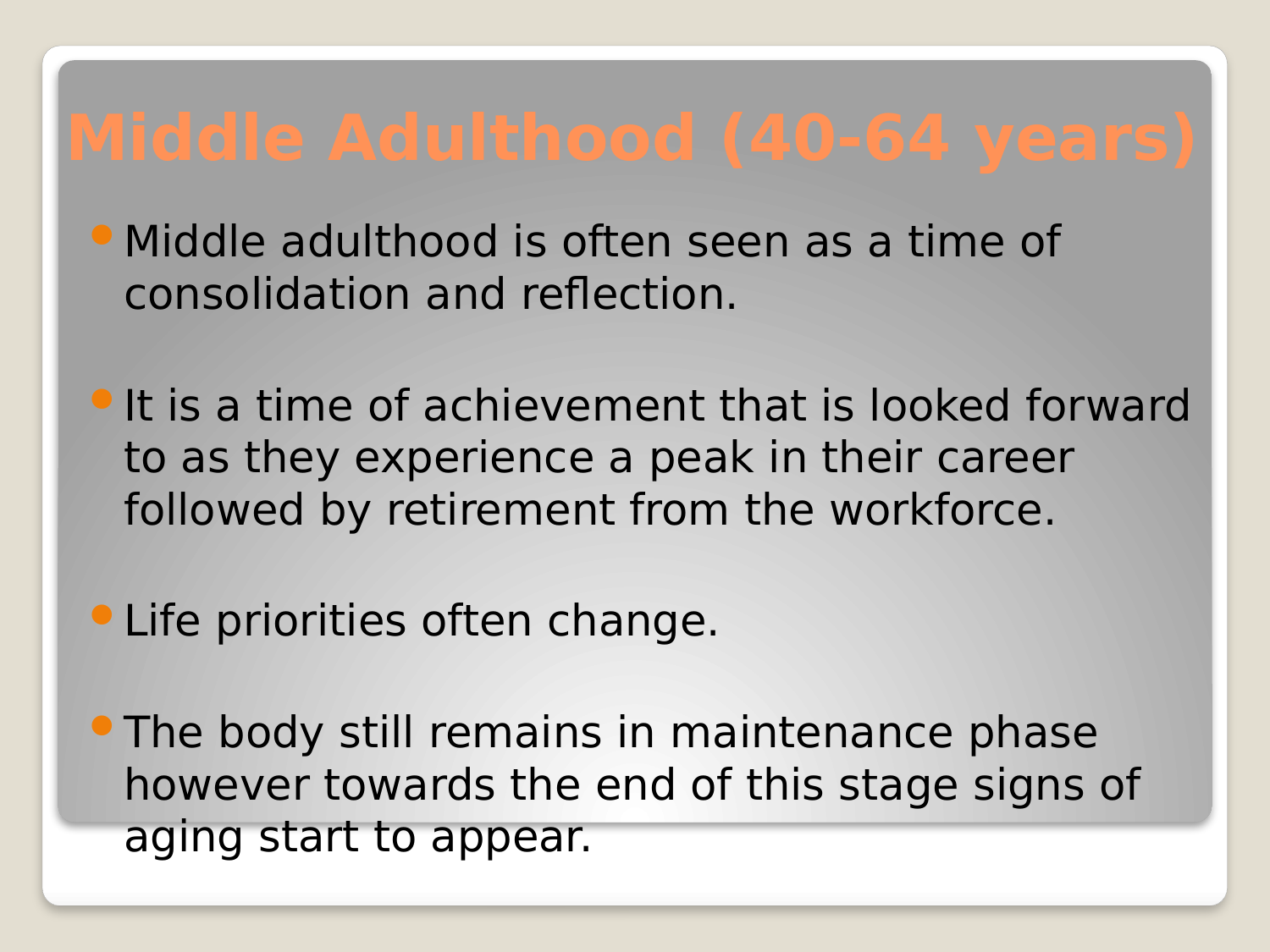

# Middle Adulthood (40-64 years)
Middle adulthood is often seen as a time of consolidation and reflection.

It is a time of achievement that is looked forward to as they experience a peak in their career followed by retirement from the workforce.

Life priorities often change.

The body still remains in maintenance phase however towards the end of this stage signs of aging start to appear.